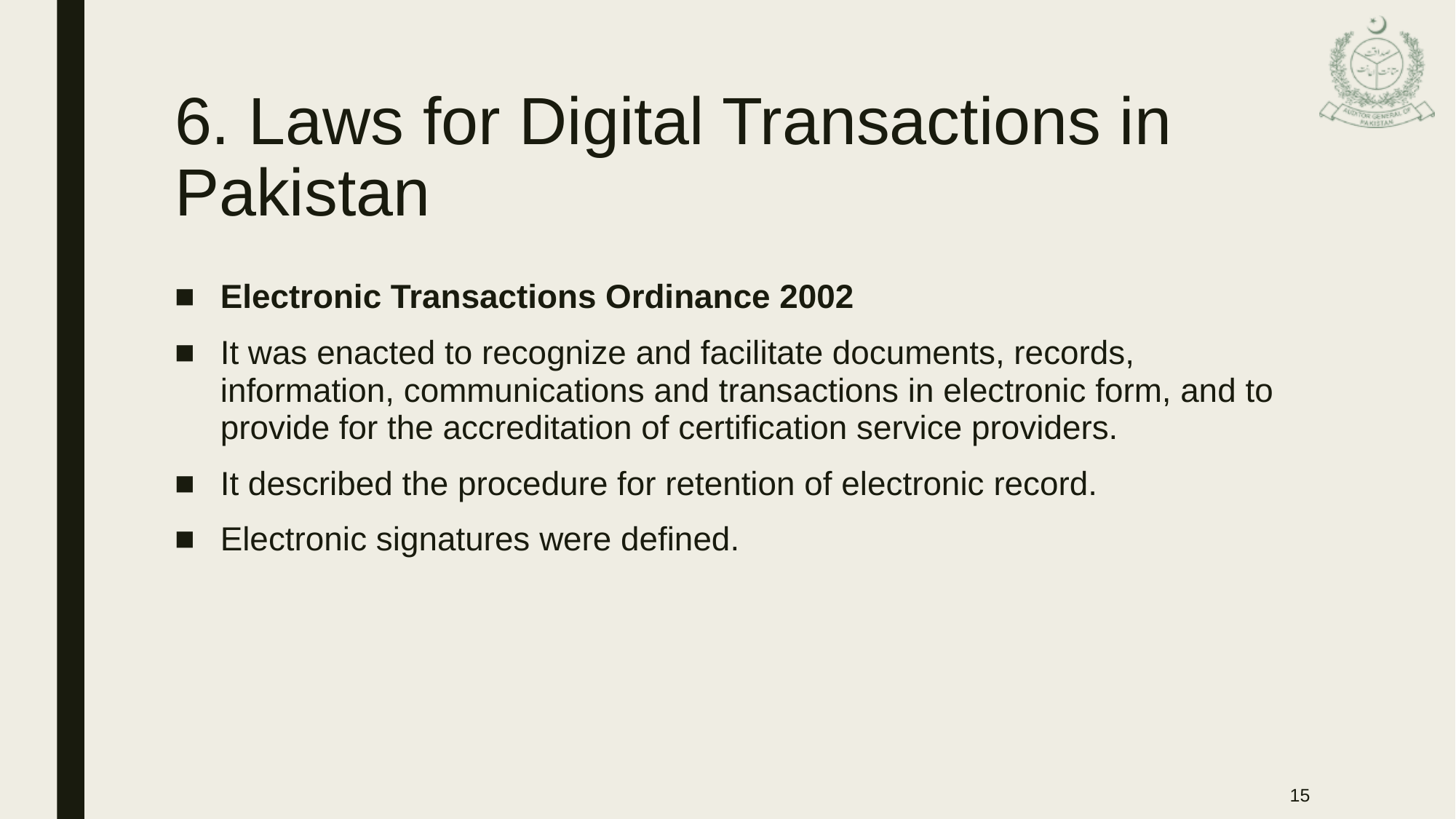

# 6. Laws for Digital Transactions in Pakistan
Electronic Transactions Ordinance 2002
It was enacted to recognize and facilitate documents, records, information, communications and transactions in electronic form, and to provide for the accreditation of certification service providers.
It described the procedure for retention of electronic record.
Electronic signatures were defined.

15